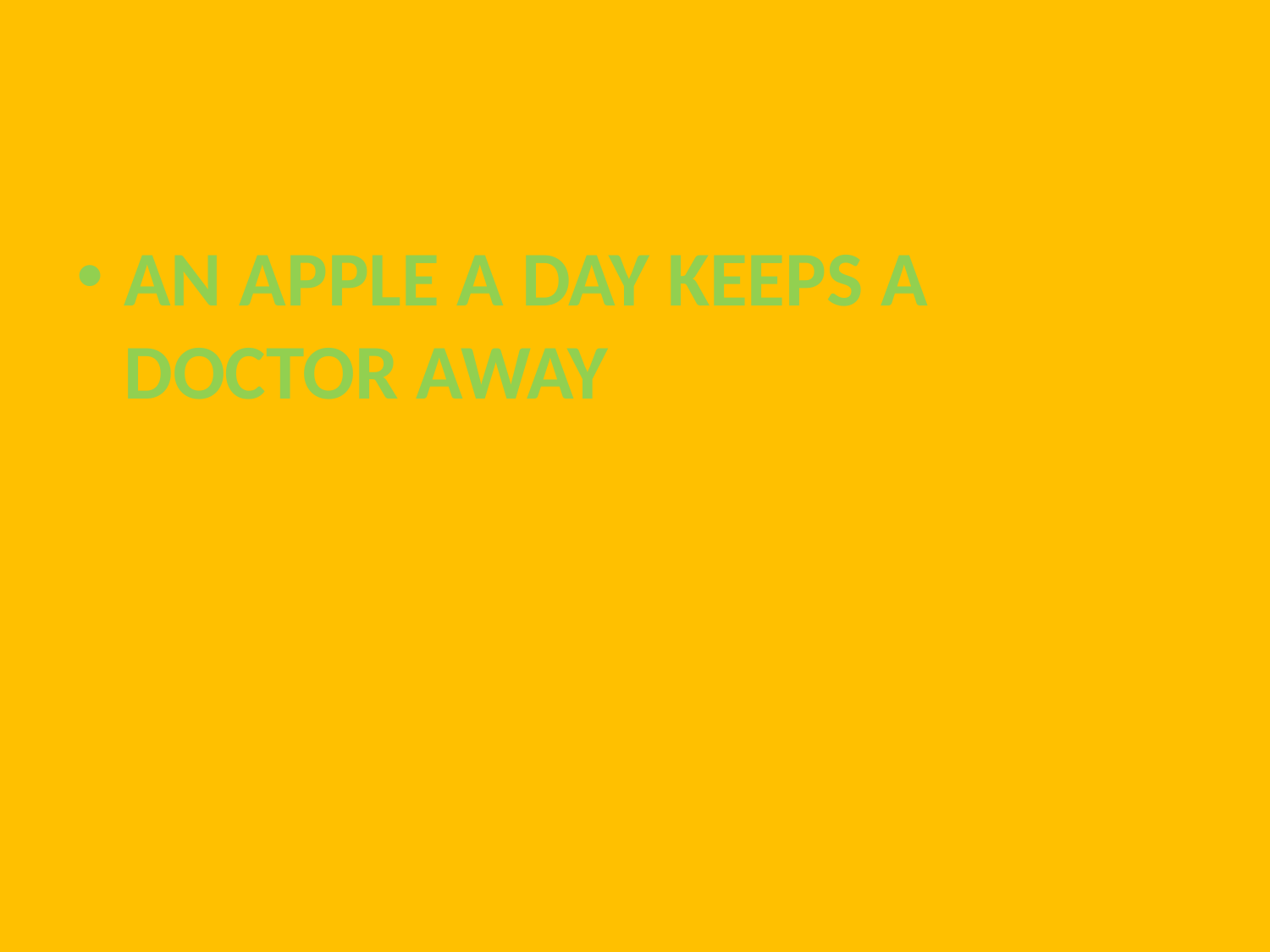

#
AN APPLE A DAY KEEPS A DOCTOR AWAY